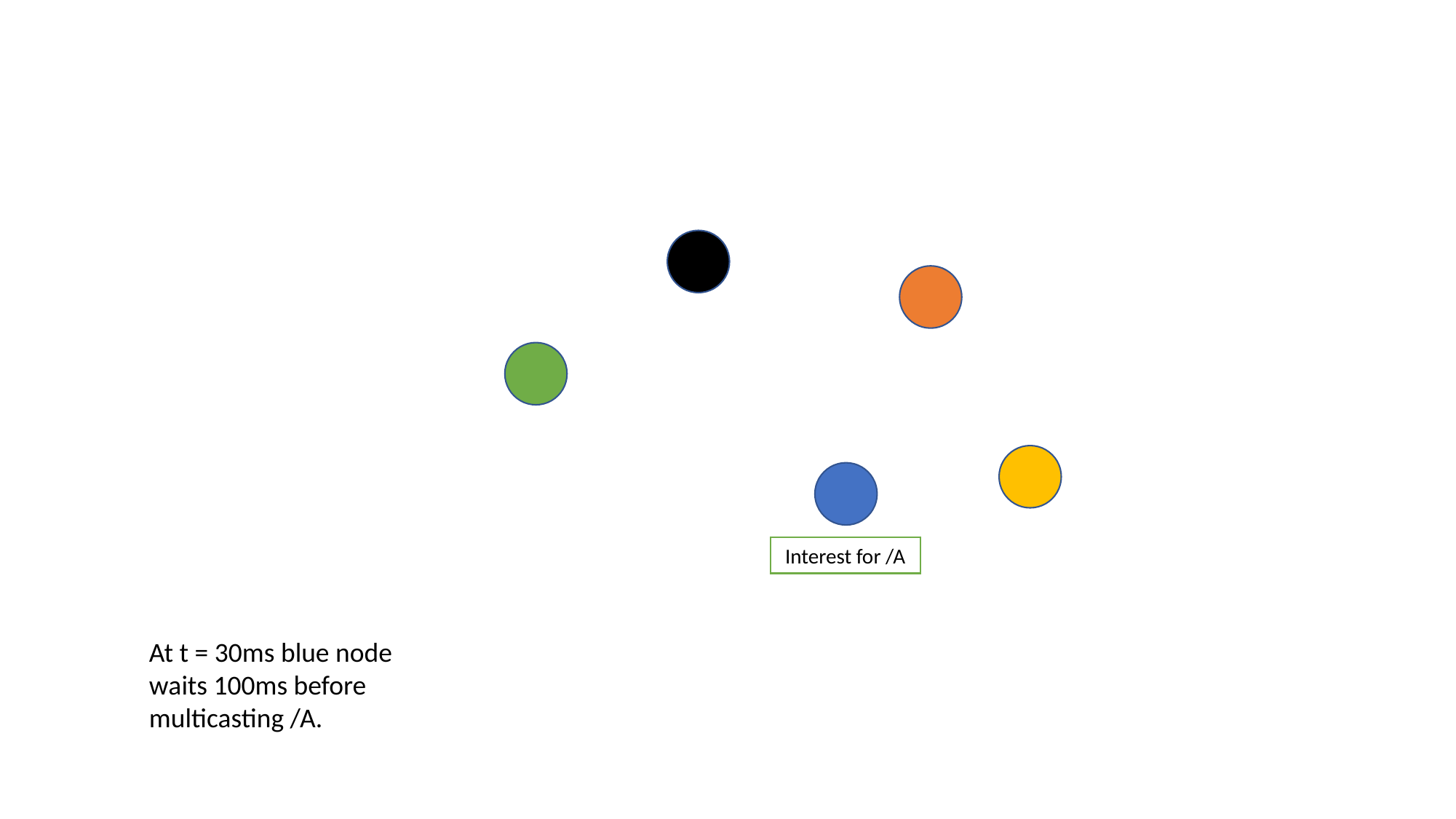

Interest for /A
At t = 30ms blue node waits 100ms before multicasting /A.